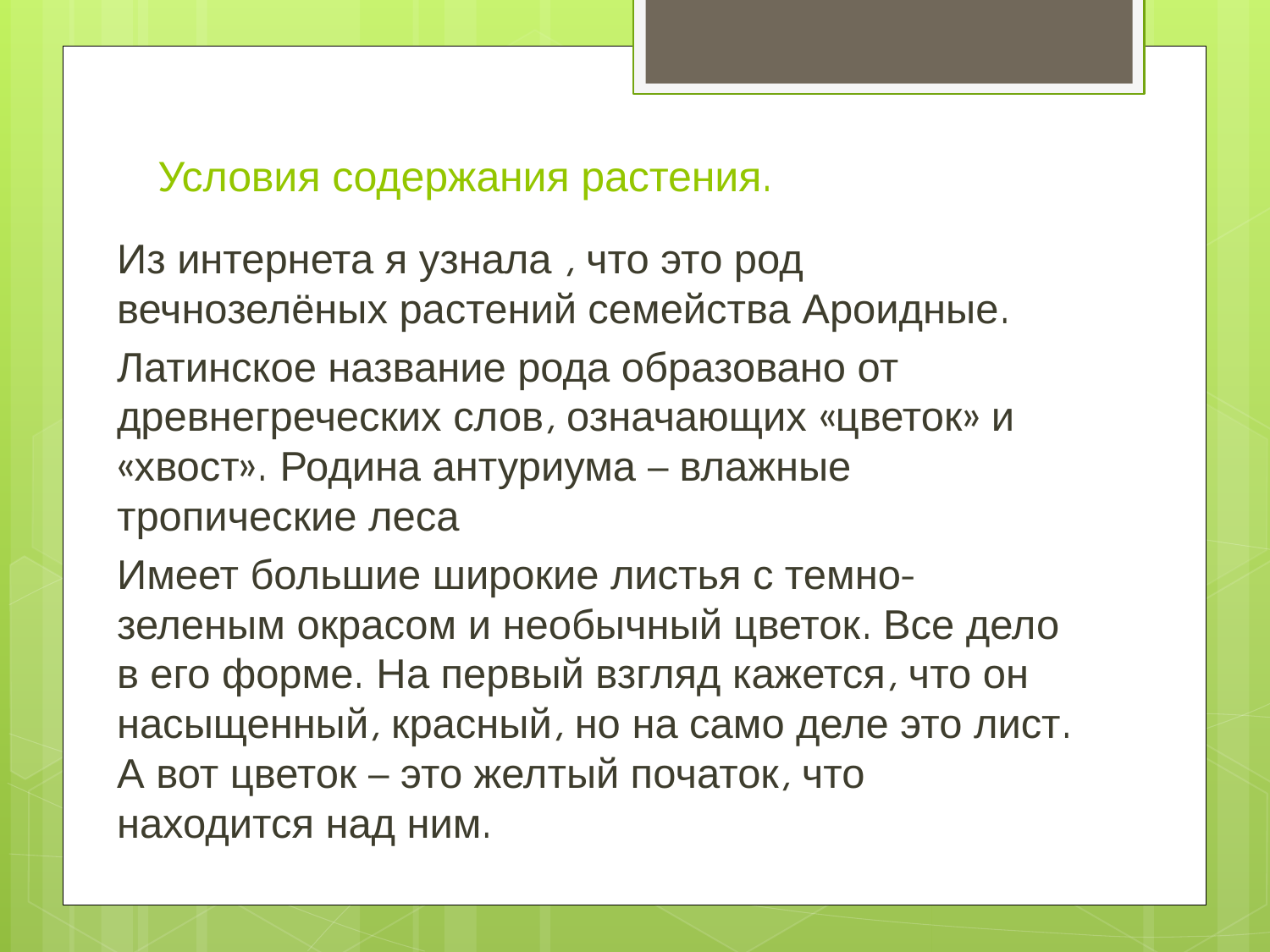

# Условия содержания растения.
Из интернета я узнала , что это род вечнозелёных растений семейства Ароидные.
Латинское название рода образовано от древнегреческих слов, означающих «цветок» и «хвост». Родина антуриума – влажные тропические леса
Имеет большие широкие листья с темно-зеленым окрасом и необычный цветок. Все дело в его форме. На первый взгляд кажется, что он насыщенный, красный, но на само деле это лист. А вот цветок – это желтый початок, что находится над ним.